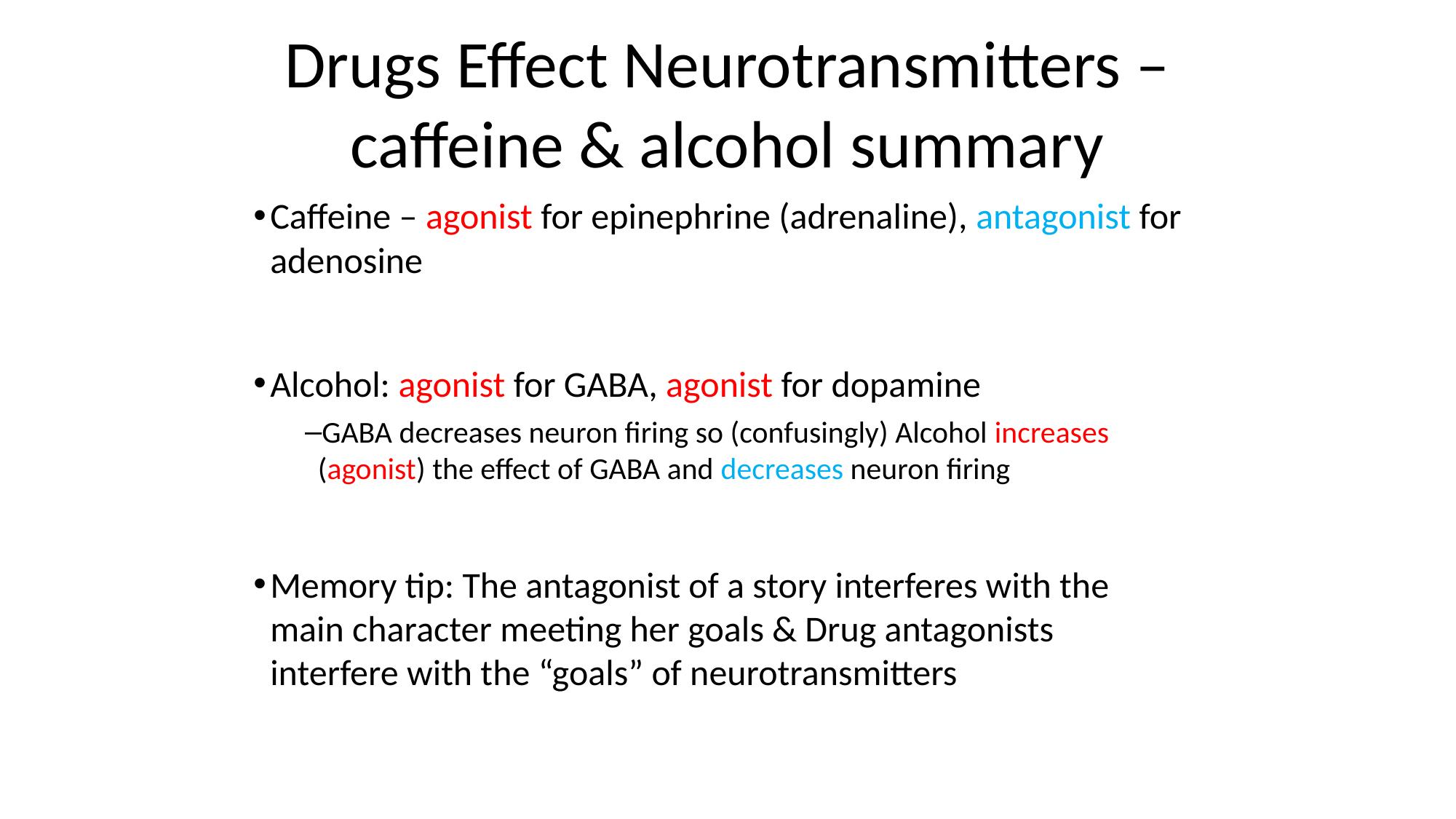

# Drugs Effect Neurotransmitters – caffeine & alcohol summary
Caffeine – agonist for epinephrine (adrenaline), antagonist for adenosine

Alcohol: agonist for GABA, agonist for dopamine
GABA decreases neuron firing so (confusingly) Alcohol increases (agonist) the effect of GABA and decreases neuron firing

Memory tip: The antagonist of a story interferes with the main character meeting her goals & Drug antagonists interfere with the “goals” of neurotransmitters